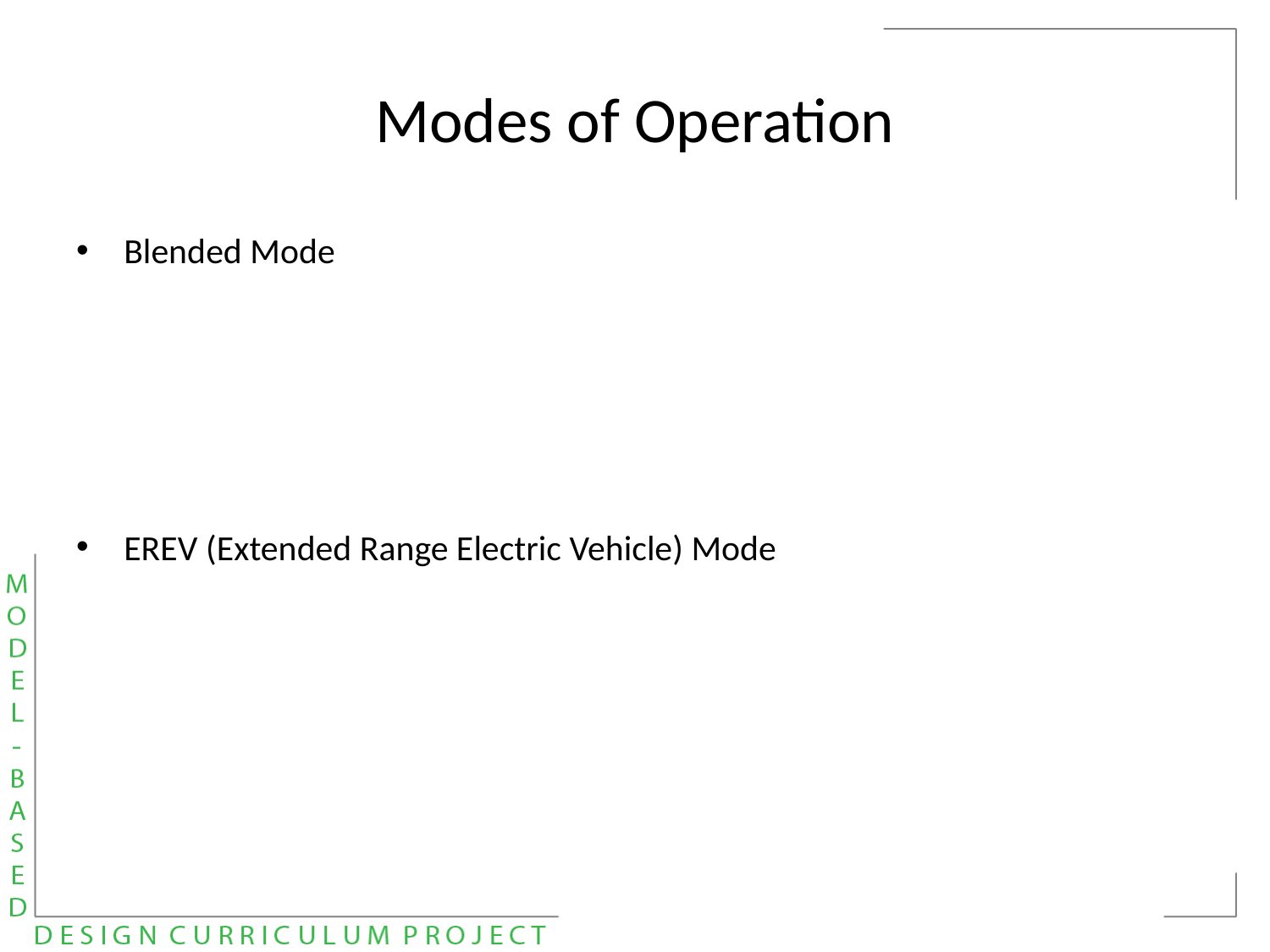

# Modes of Operation
Blended Mode

EREV (Extended Range Electric Vehicle) Mode